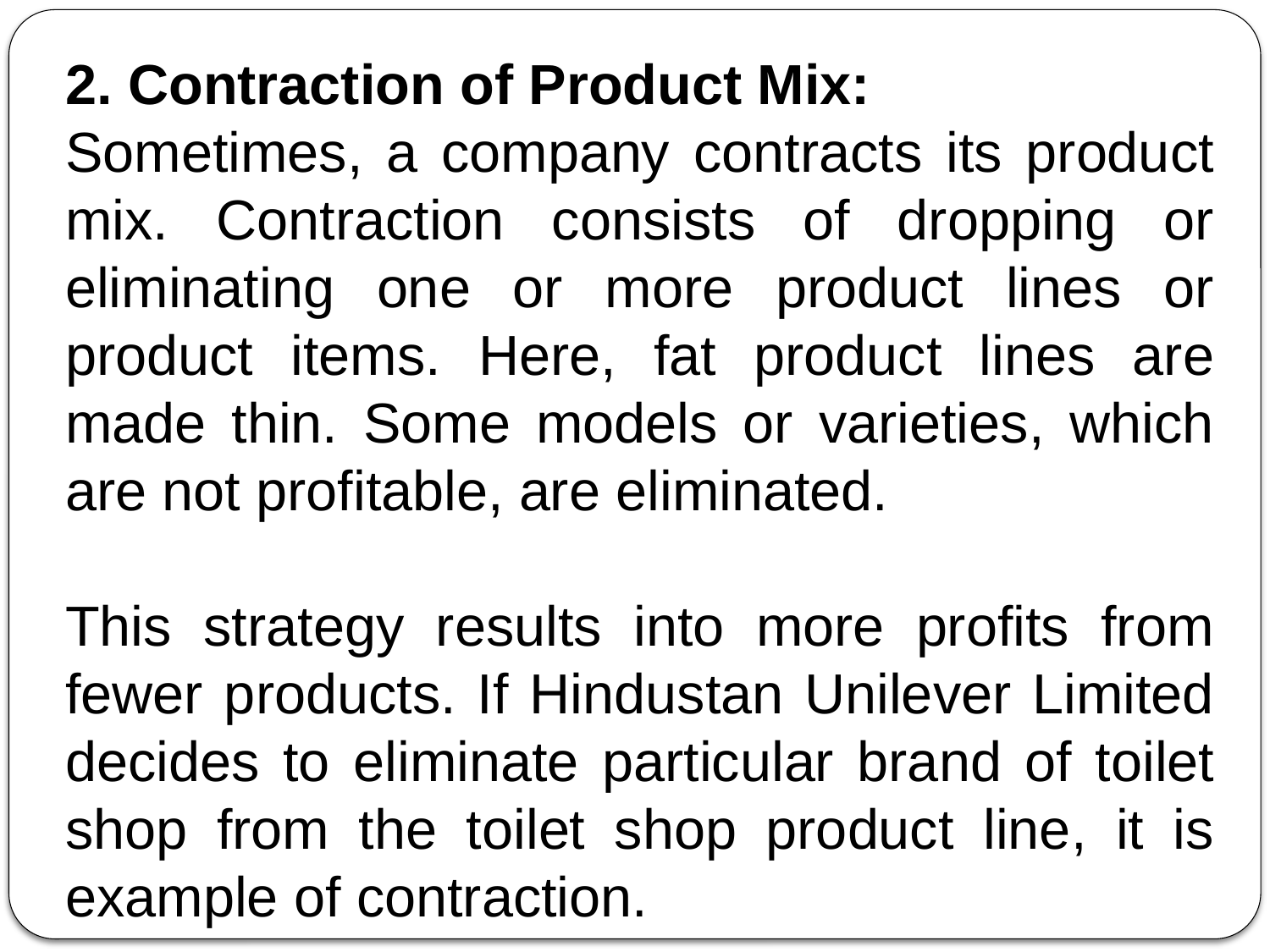

2. Contraction of Product Mix:
Sometimes, a company contracts its product mix. Contraction consists of dropping or eliminating one or more product lines or product items. Here, fat product lines are made thin. Some models or varieties, which are not profitable, are eliminated.

This strategy results into more profits from fewer products. If Hindustan Unilever Limited decides to eliminate particular brand of toilet shop from the toilet shop product line, it is example of contraction.